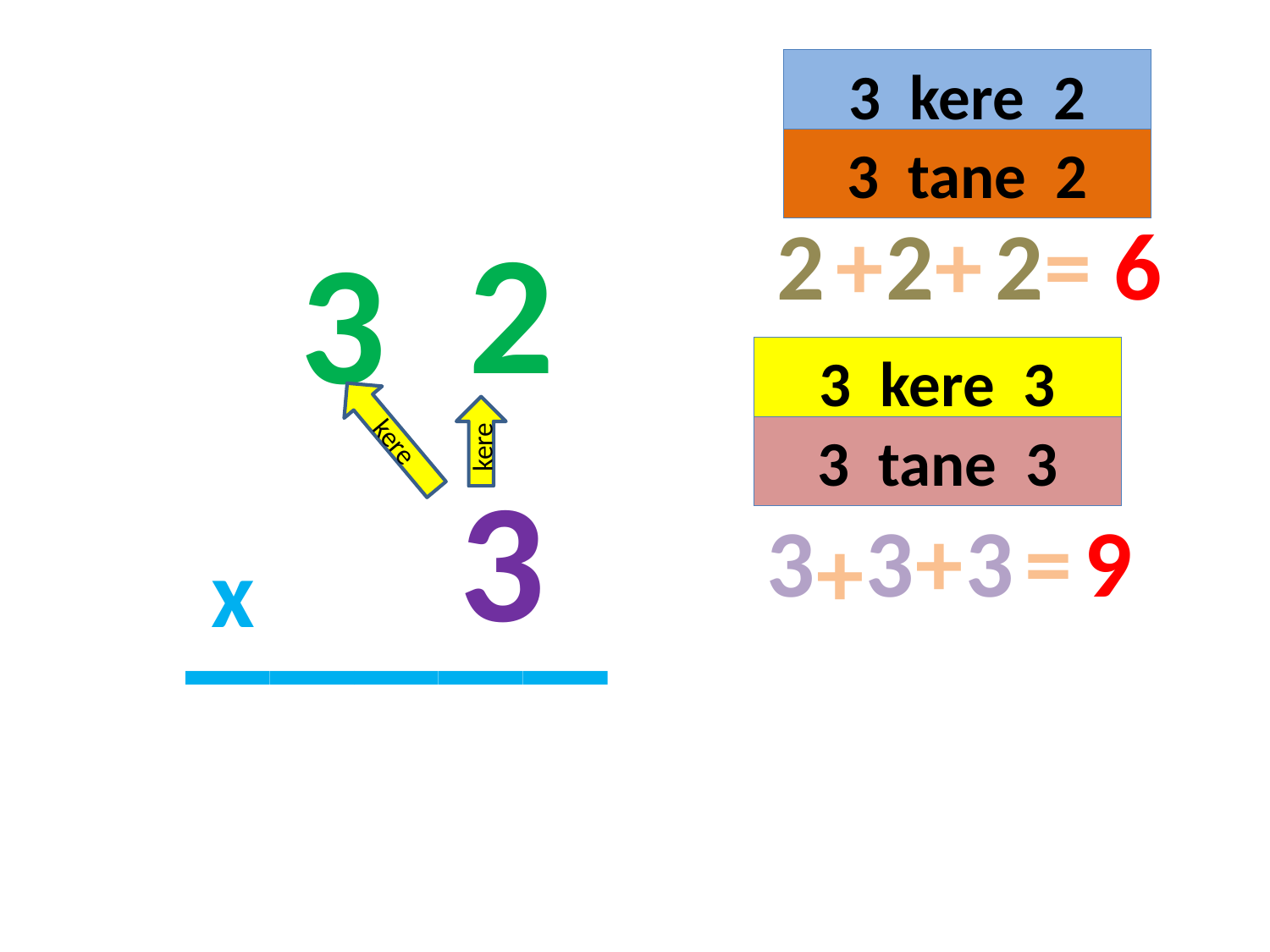

3  kere  2
3  tane  2
2
2
+
2
+
2
=
6
3
#

3  kere  3
kere
kere
3  tane  3

3
_____
3
3
+
3
=
9
+
x